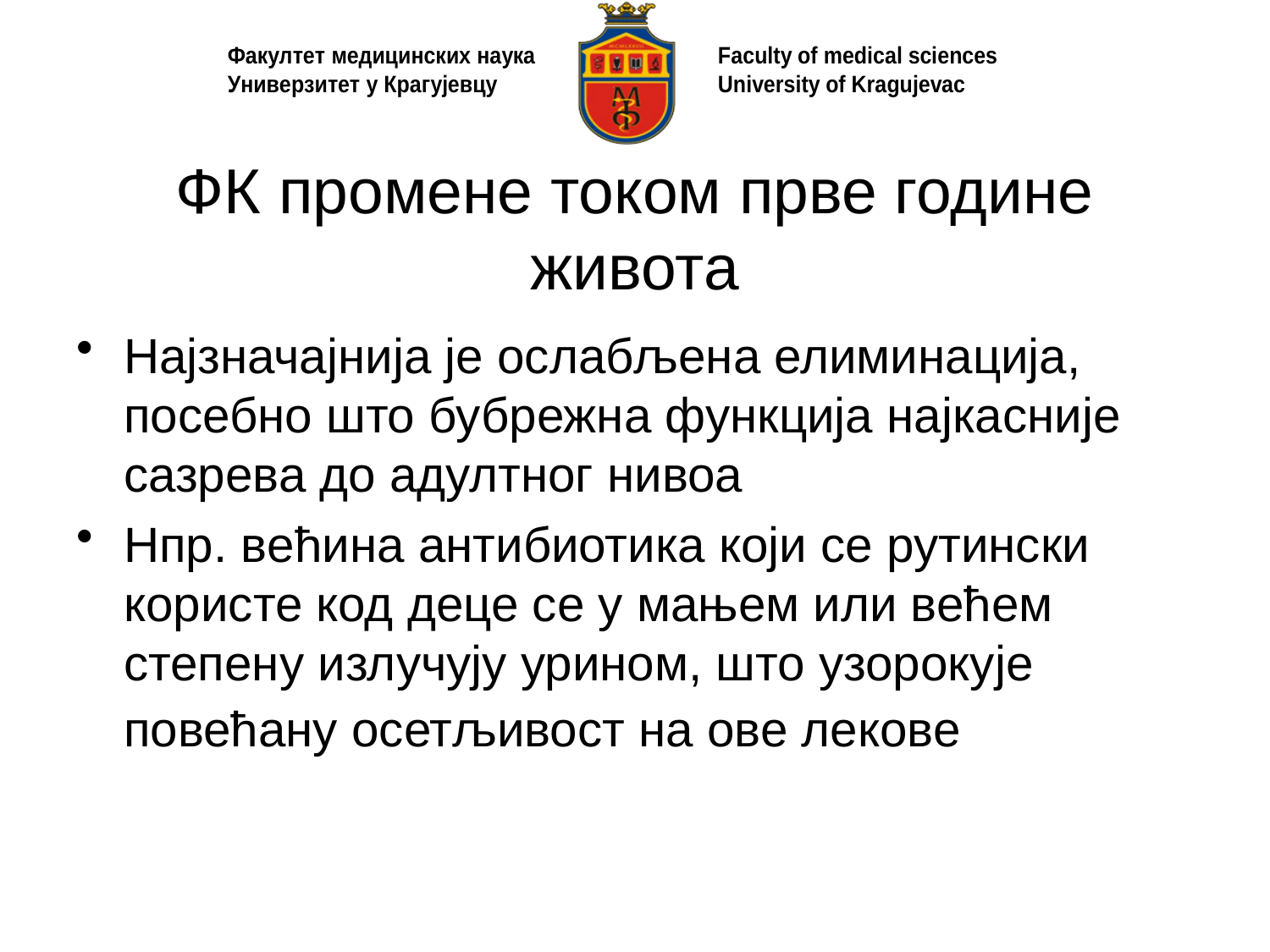

# ФК промене током прве године живота
Најзначајнија је ослабљена елиминација, посебно што бубрежна функција најкасније сазрева до адултног нивоа
Нпр. већина антибиотика који се рутински користе код деце се у мањем или већем степену излучују урином, што узорокује повећану осетљивост на ове лекове